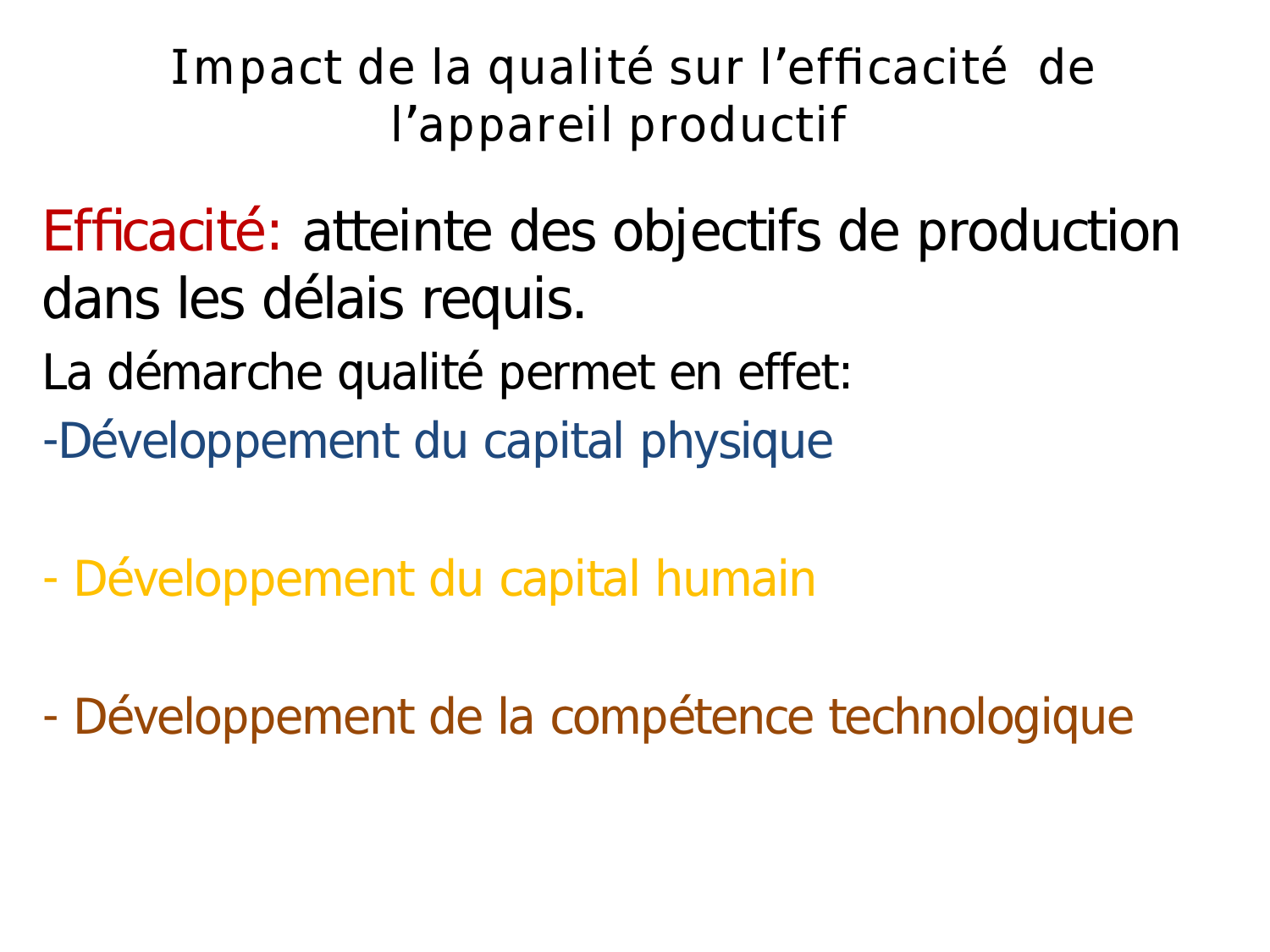

# Impact de la qualité sur l’efficacité  de l’appareil productif
Efficacité: atteinte des objectifs de production dans les délais requis.
La démarche qualité permet en effet:
Développement du capital physique

 Développement du capital humain

 Développement de la compétence technologique